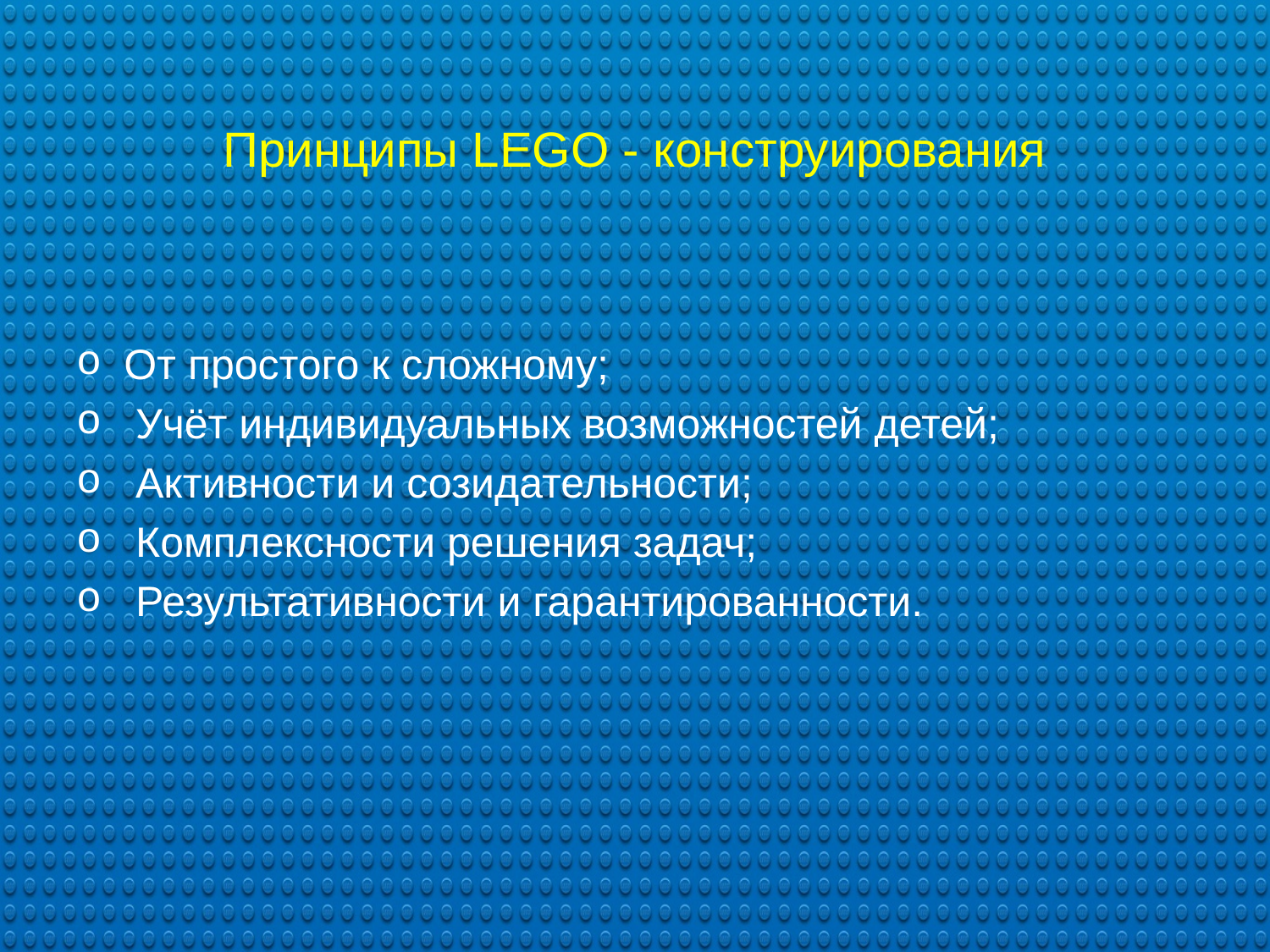

# Принципы LEGO - конструирования

От простого к сложному;
 Учёт индивидуальных возможностей детей;
 Активности и созидательности;
 Комплексности решения задач;
 Результативности и гарантированности.